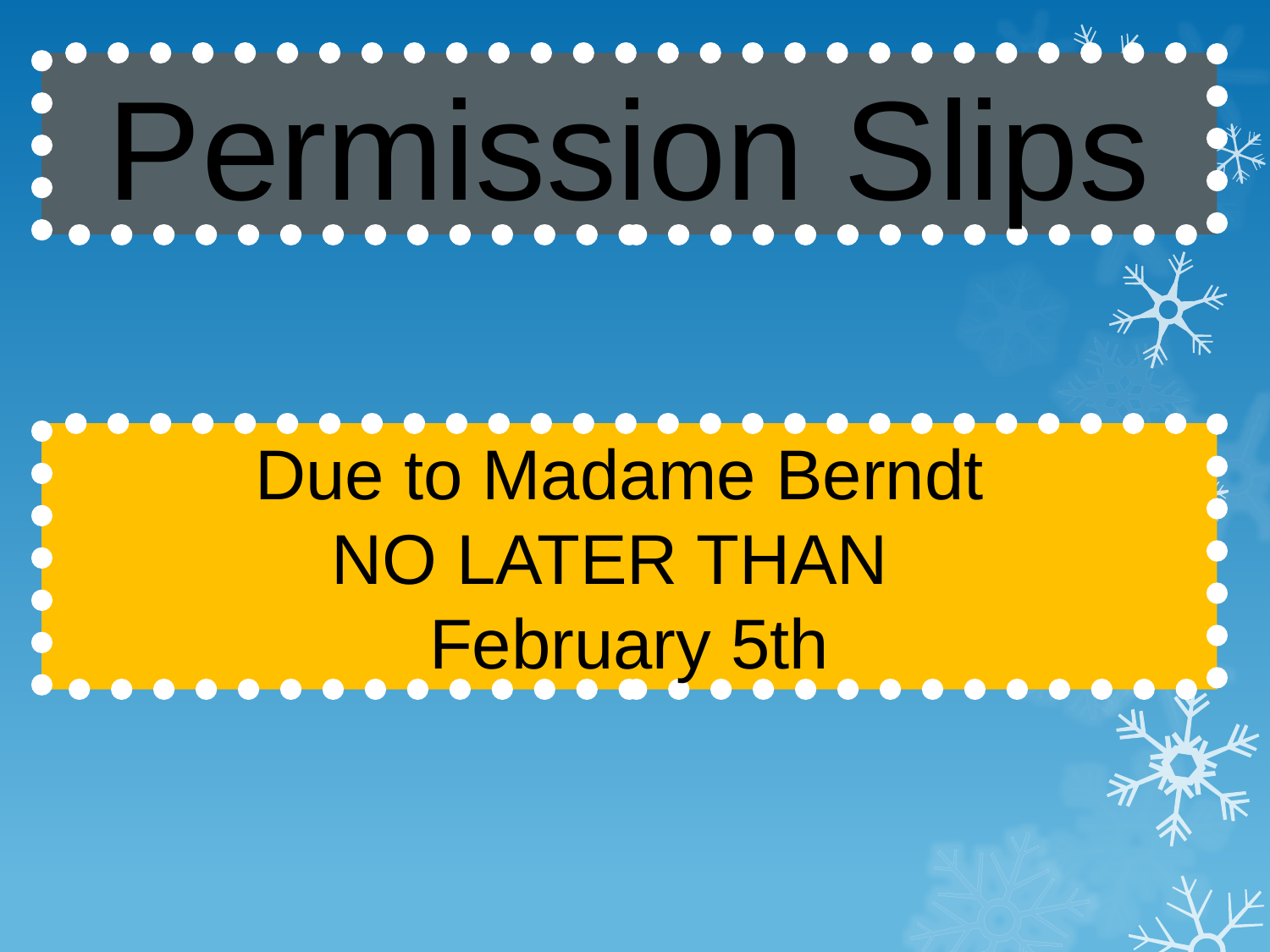

Permission Slips
Due to Madame Berndt
NO LATER THAN
February 5th